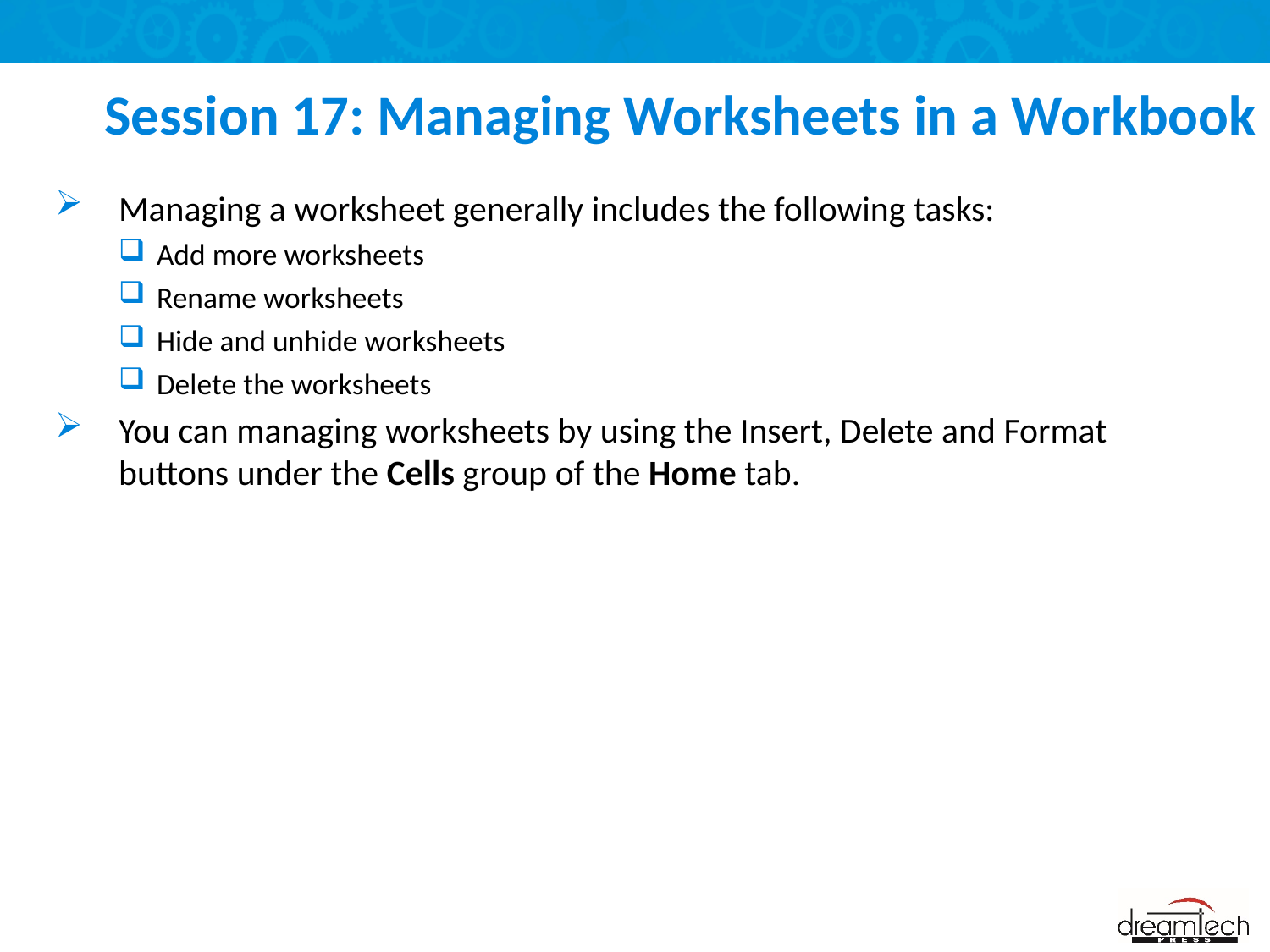

# Session 17: Managing Worksheets in a Workbook
Managing a worksheet generally includes the following tasks:
Add more worksheets
Rename worksheets
Hide and unhide worksheets
Delete the worksheets
You can managing worksheets by using the Insert, Delete and Format buttons under the Cells group of the Home tab.